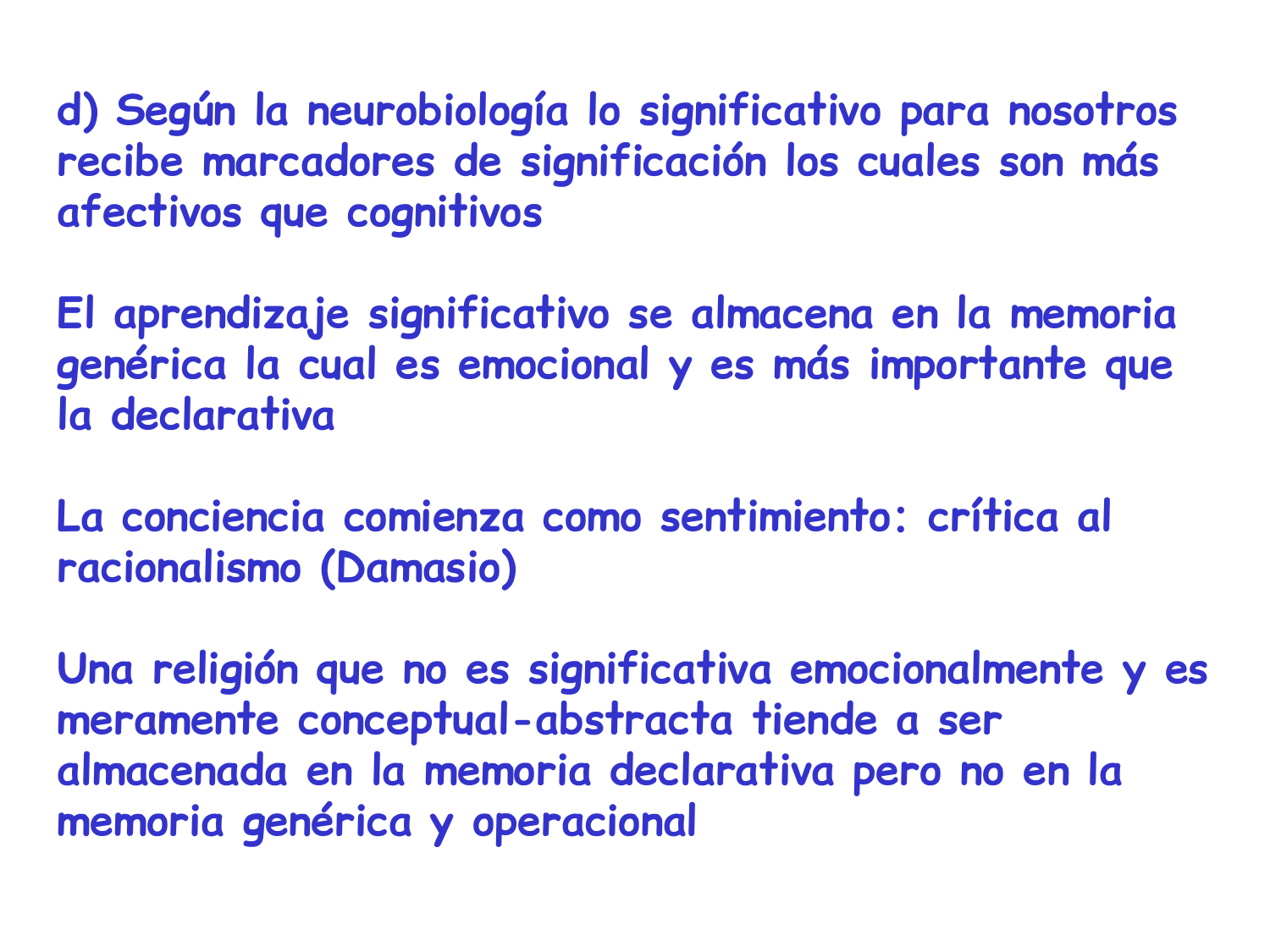

d) Según la neurobiología lo significativo para nosotros recibe marcadores de significación los cuales son más afectivos que cognitivos

El aprendizaje significativo se almacena en la memoria genérica la cual es emocional y es más importante que la declarativa

La conciencia comienza como sentimiento: crítica al racionalismo (Damasio)

Una religión que no es significativa emocionalmente y es meramente conceptual-abstracta tiende a ser almacenada en la memoria declarativa pero no en la memoria genérica y operacional